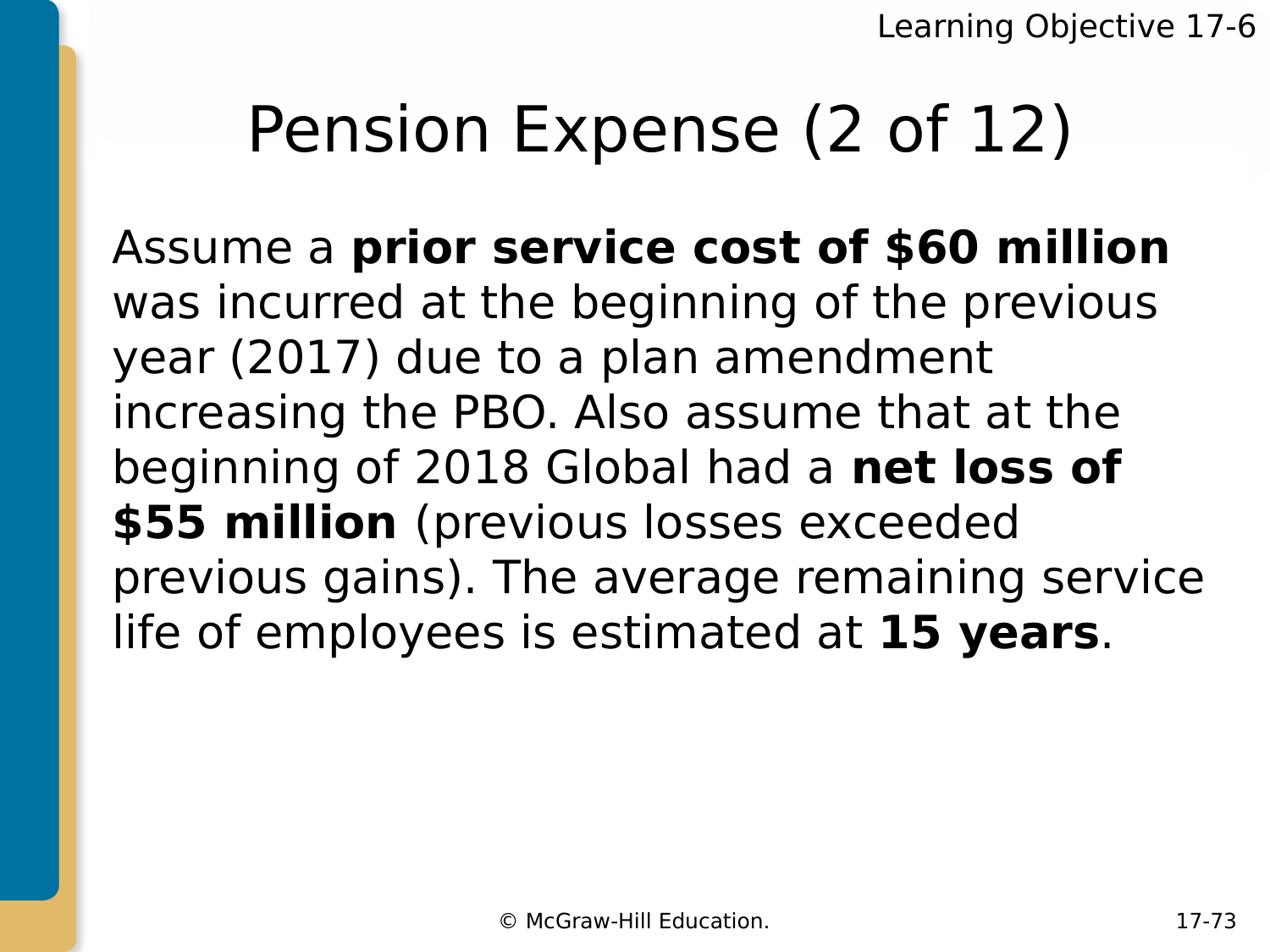

Learning Objective 17-6
# Pension Expense (2 of 12)
Assume a prior service cost of $60 million was incurred at the beginning of the previous year (2017) due to a plan amendment increasing the PBO. Also assume that at the beginning of 2018 Global had a net loss of $55 million (previous losses exceeded previous gains). The average remaining service life of employees is estimated at 15 years.